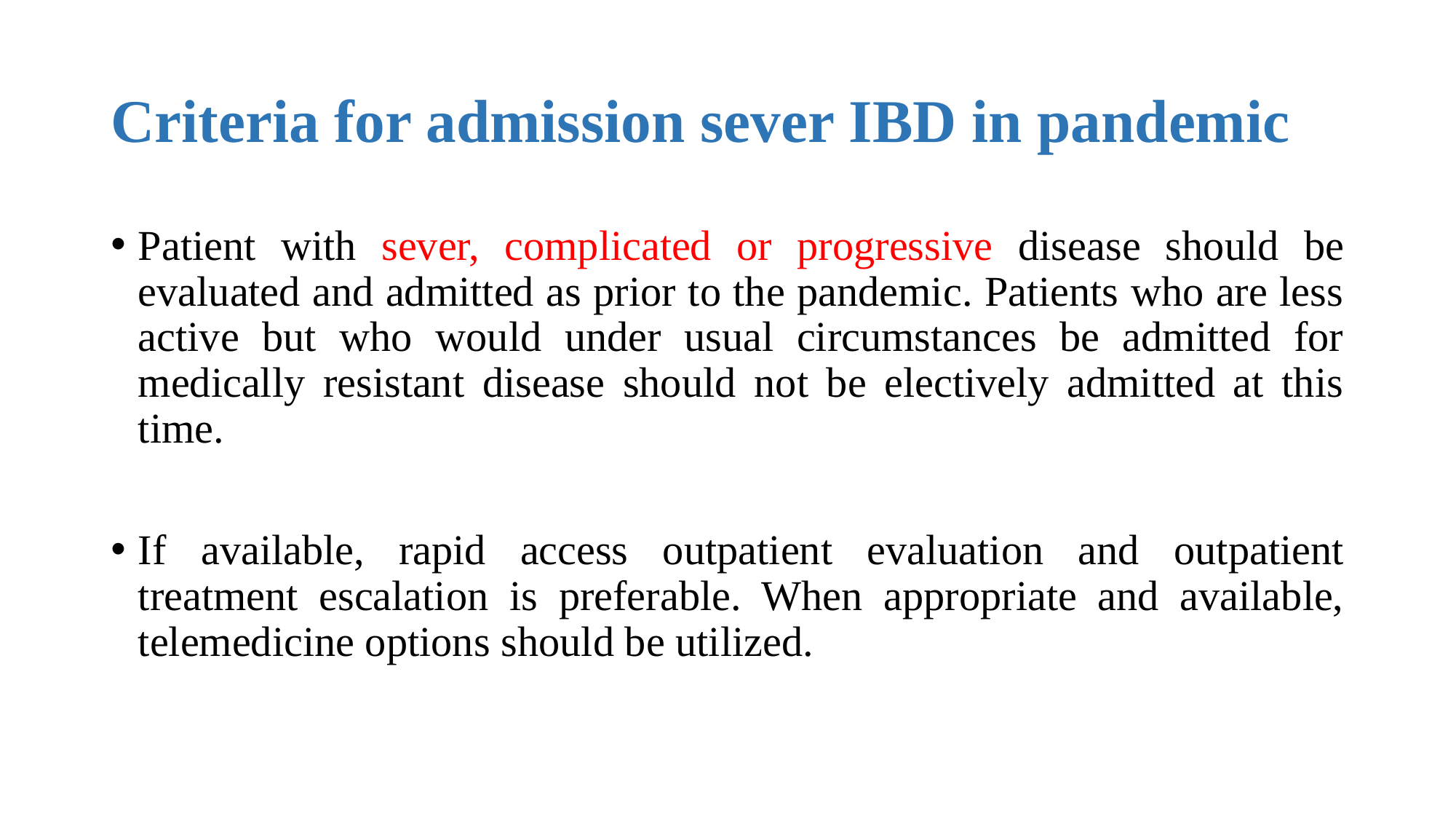

# Criteria for admission sever IBD in pandemic
Patient with sever, complicated or progressive disease should be evaluated and admitted as prior to the pandemic. Patients who are less active but who would under usual circumstances be admitted for medically resistant disease should not be electively admitted at this time.

If available, rapid access outpatient evaluation and outpatient treatment escalation is preferable. When appropriate and available, telemedicine options should be utilized.